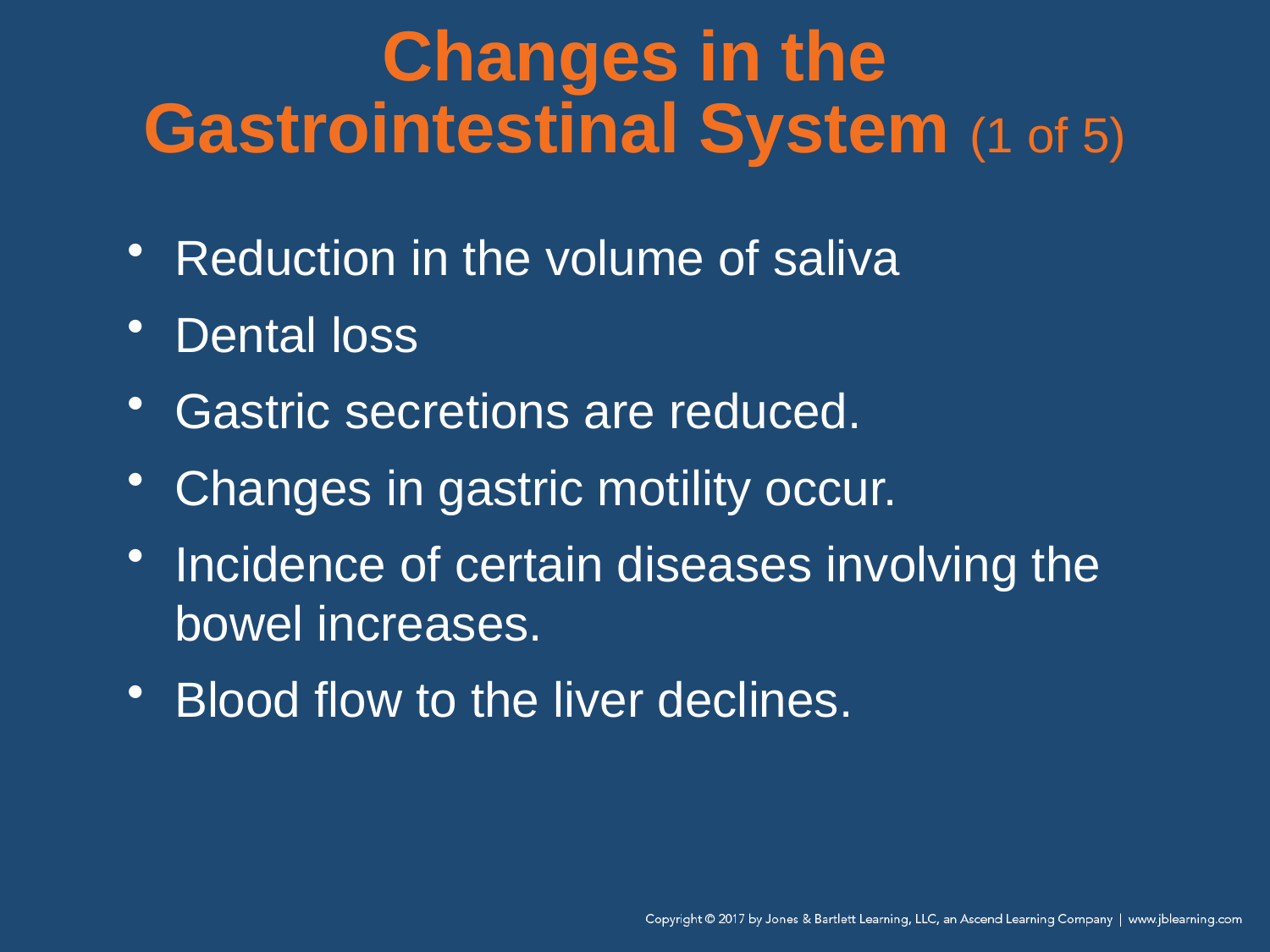

# Changes in the Gastrointestinal System (1 of 5)
Reduction in the volume of saliva
Dental loss
Gastric secretions are reduced.
Changes in gastric motility occur.
Incidence of certain diseases involving the bowel increases.
Blood flow to the liver declines.